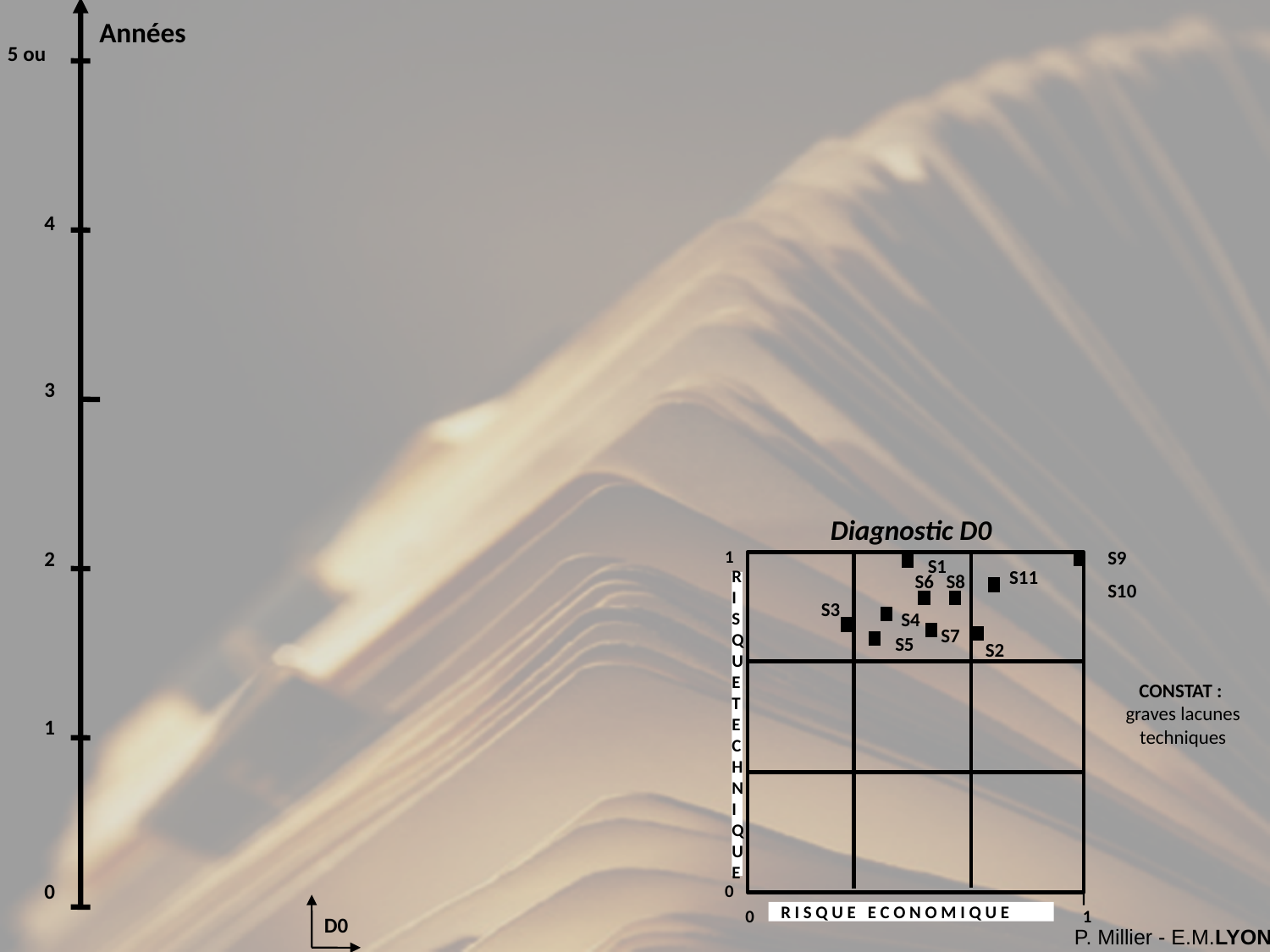

Années
5 ou

4

3

Diagnostic D0
2
1
S9
S10
S1

S11
S8
S6

R
I
S
Q
U
E
T
E
C
H
N
I
Q
U
E

S3

S4

S7

S5

S2

CONSTAT :
graves lacunes techniques
1

0
0

D0

0
1
R I S Q U E   E C O N O M I Q U E